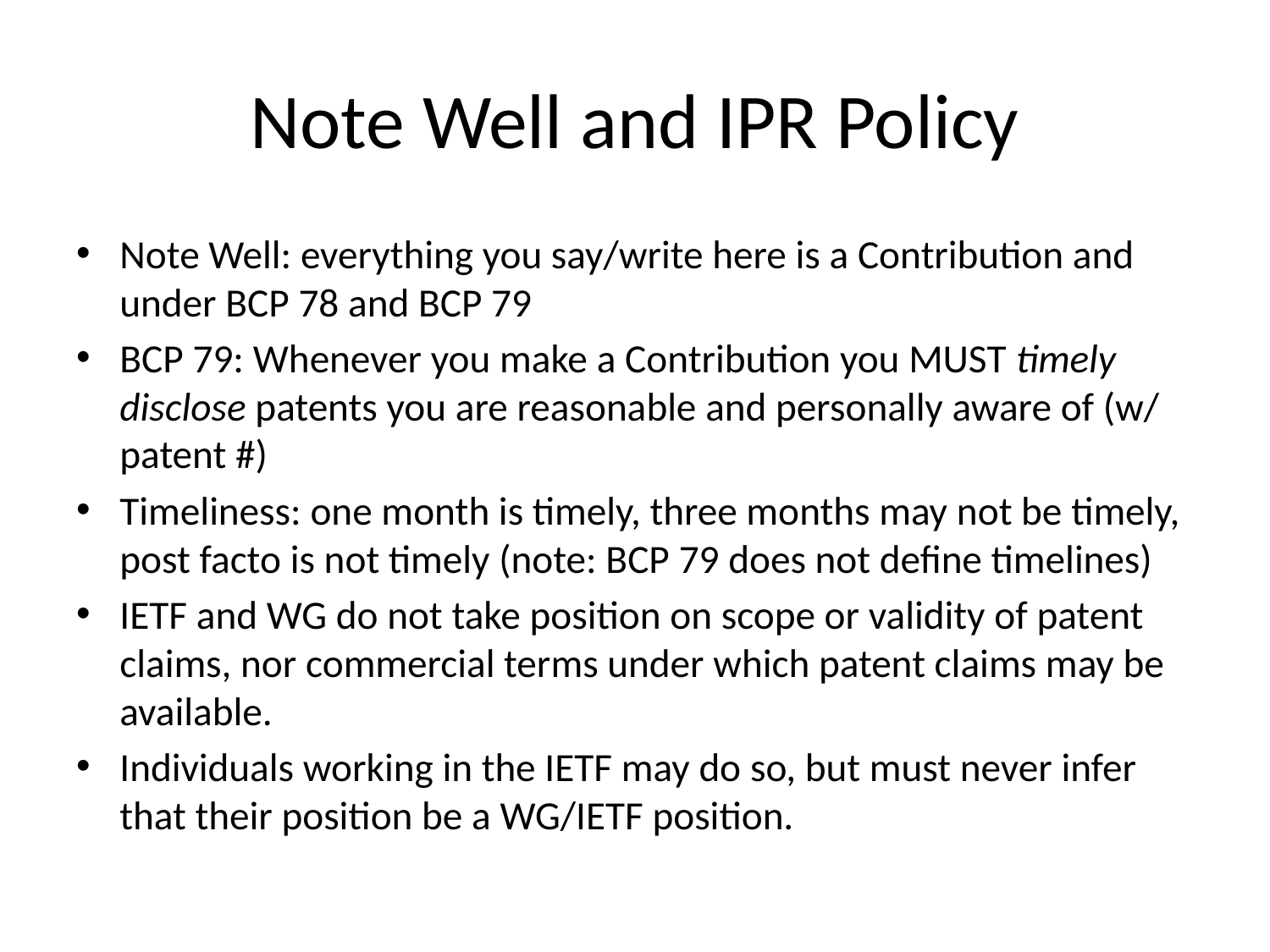

# Note Well and IPR Policy
Note Well: everything you say/write here is a Contribution and under BCP 78 and BCP 79
BCP 79: Whenever you make a Contribution you MUST timely disclose patents you are reasonable and personally aware of (w/ patent #)
Timeliness: one month is timely, three months may not be timely, post facto is not timely (note: BCP 79 does not define timelines)
IETF and WG do not take position on scope or validity of patent claims, nor commercial terms under which patent claims may be available.
Individuals working in the IETF may do so, but must never infer that their position be a WG/IETF position.